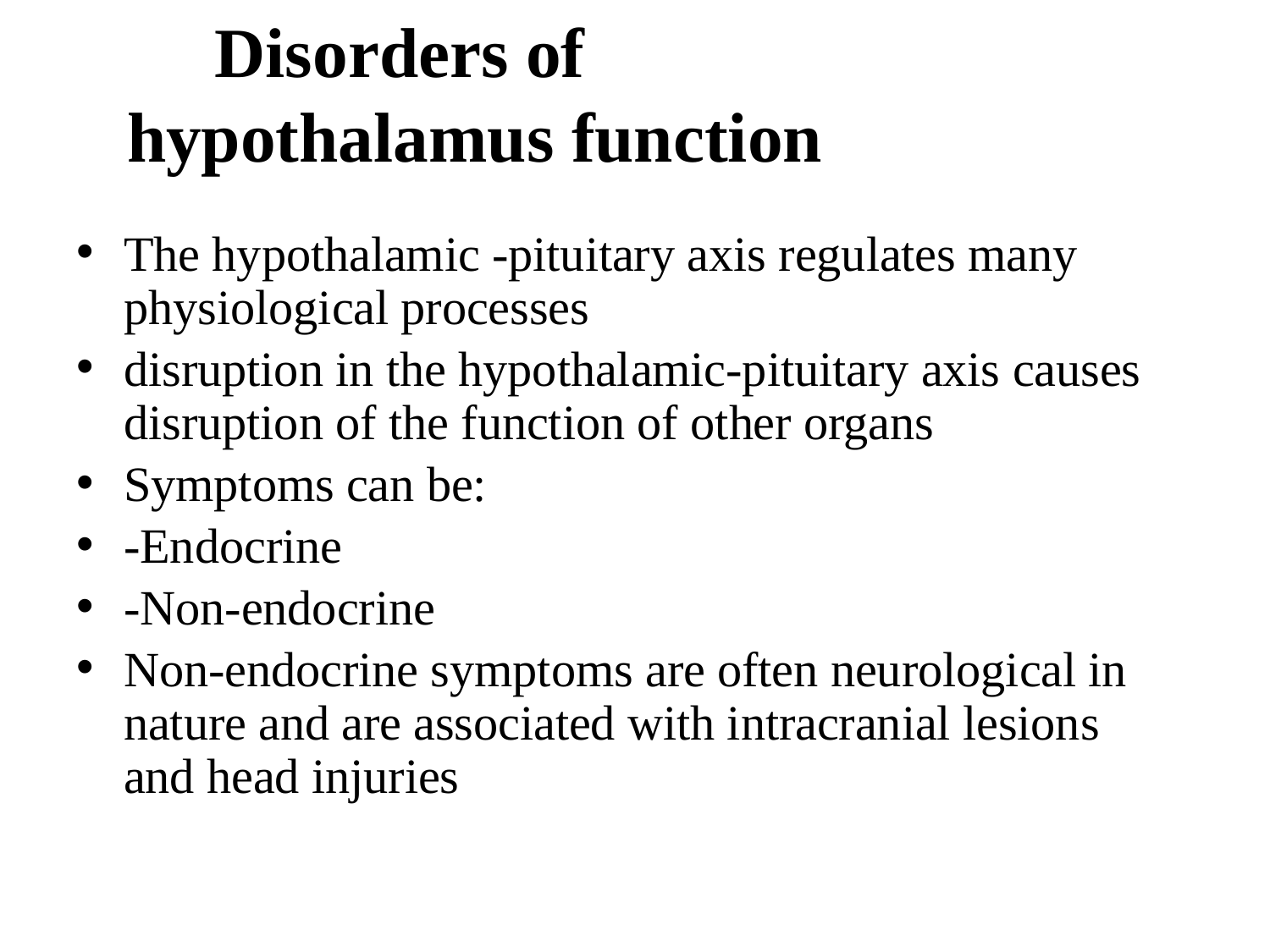

# Disorders of hypothalamus function

The hypothalamic -pituitary axis regulates many physiological processes
disruption in the hypothalamic-pituitary axis causes disruption of the function of other organs
Symptoms can be:
-Endocrine
-Non-endocrine
Non-endocrine symptoms are often neurological in nature and are associated with intracranial lesions and head injuries